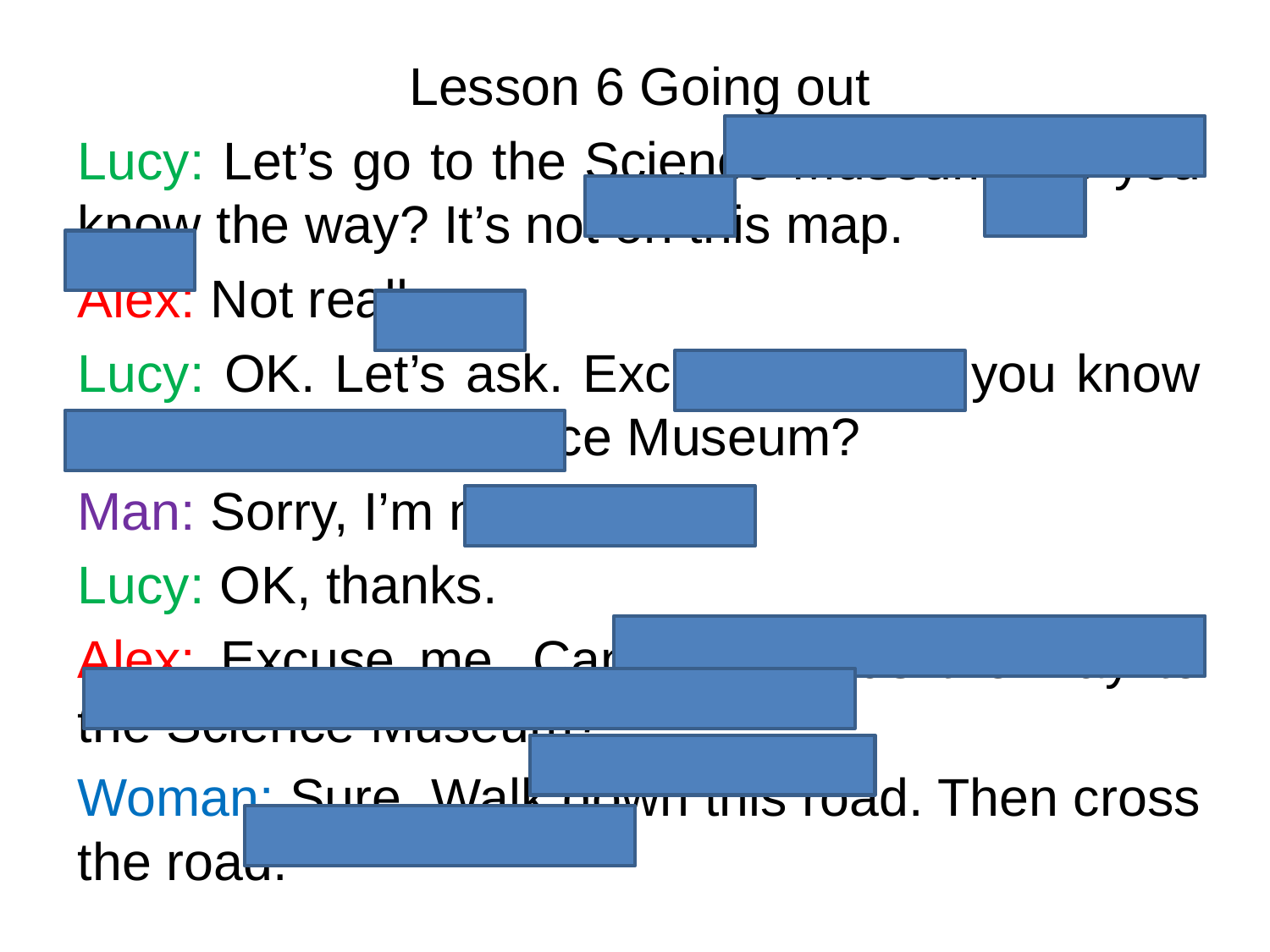

Lesson 6 Going out
Lucy: Let’s go to the Science Museum. Do you know the way? It’s not on this map.
Alex: Not really.
Lucy: OK. Let’s ask. Excuse me. Do you know the way to the Science Museum?
Man: Sorry, I’m not sure.
Lucy: OK, thanks.
Alex: Excuse me. Can you tell us the way to the Science Museum?
Woman: Sure. Walk down this road. Then cross the road.